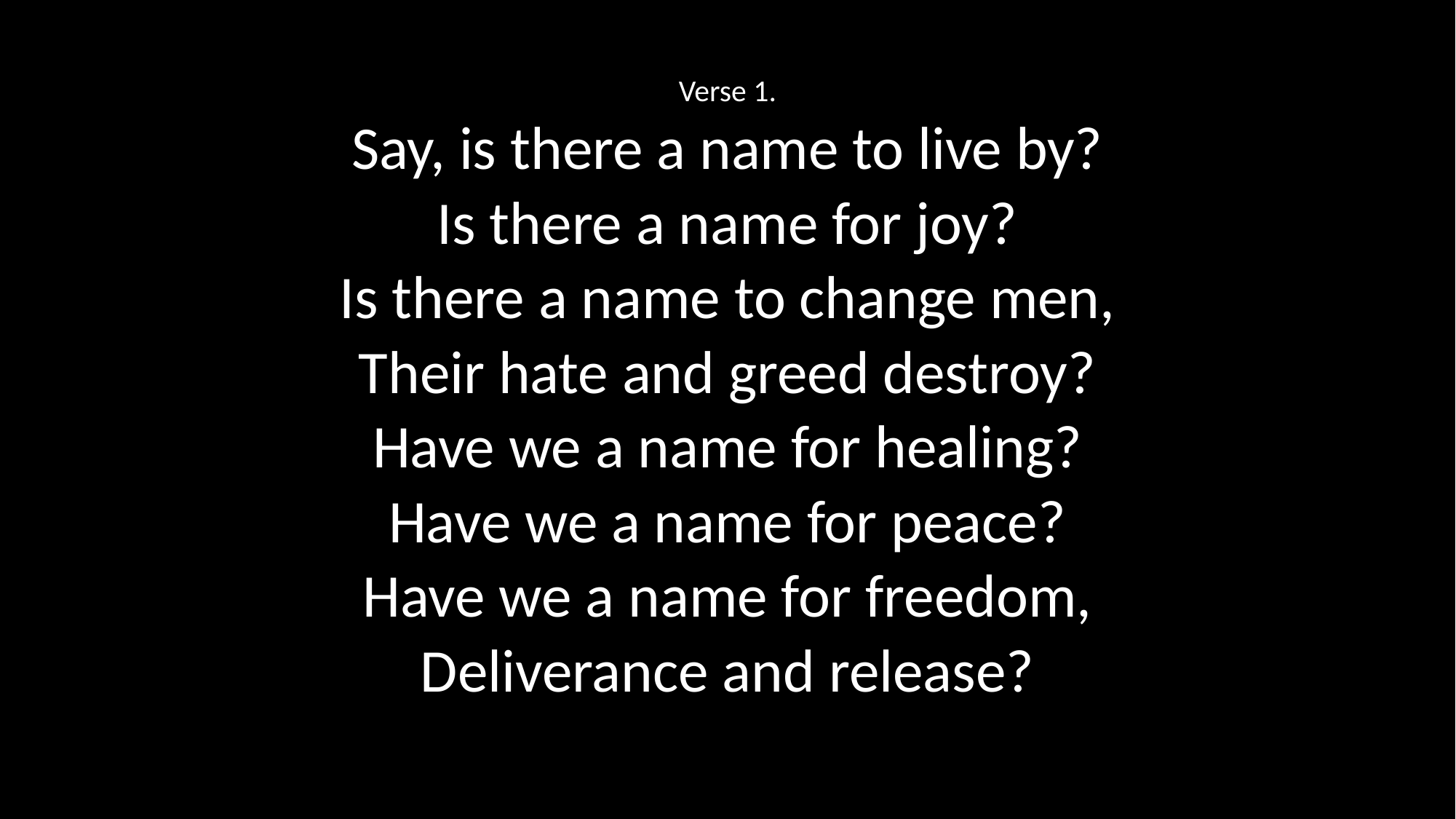

Verse 1.
Say, is there a name to live by?
Is there a name for joy?
Is there a name to change men,
Their hate and greed destroy?
Have we a name for healing?
Have we a name for peace?
Have we a name for freedom,
Deliverance and release?